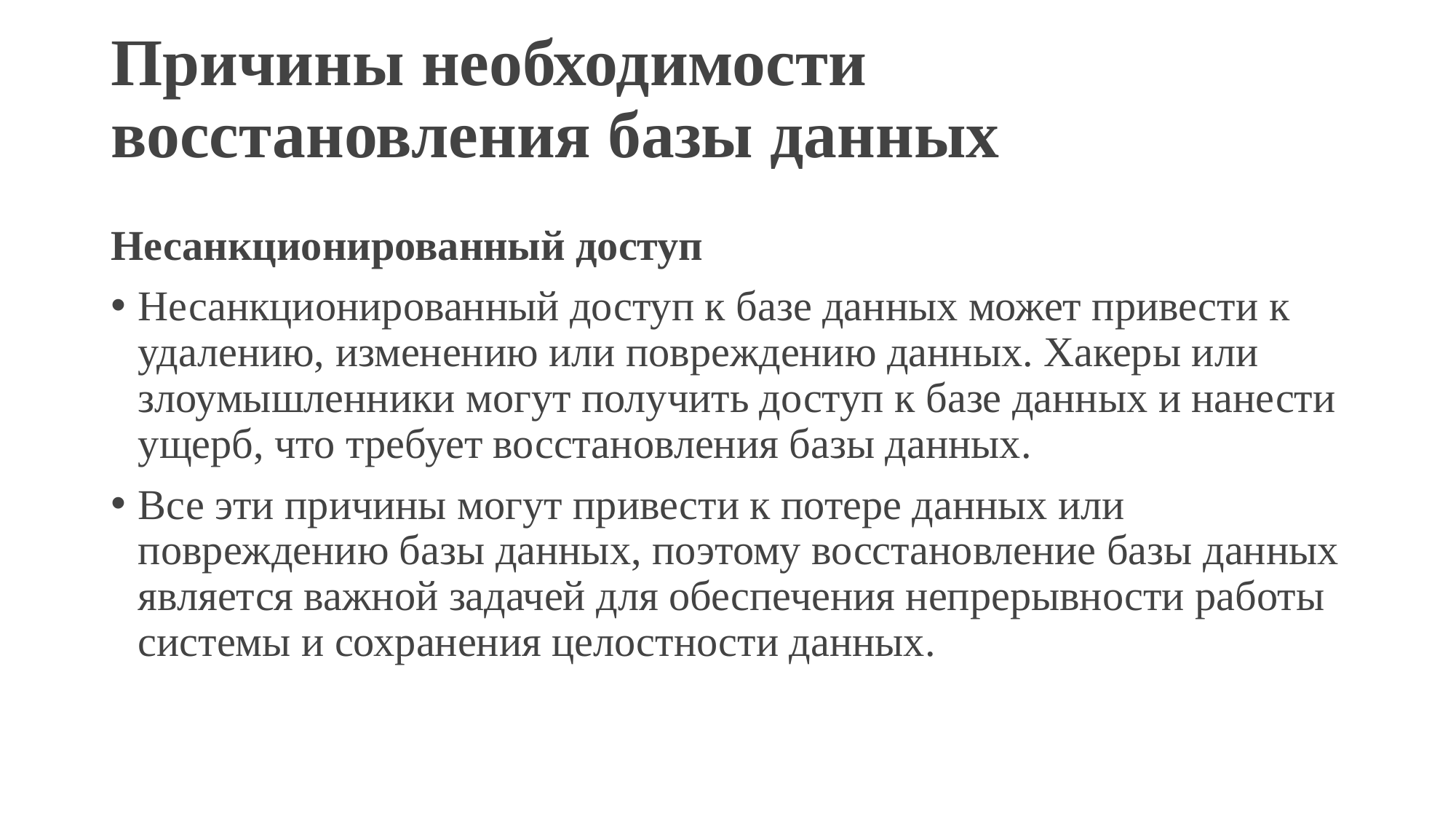

# Причины необходимости восстановления базы данных
Несанкционированный доступ
Несанкционированный доступ к базе данных может привести к удалению, изменению или повреждению данных. Хакеры или злоумышленники могут получить доступ к базе данных и нанести ущерб, что требует восстановления базы данных.
Все эти причины могут привести к потере данных или повреждению базы данных, поэтому восстановление базы данных является важной задачей для обеспечения непрерывности работы системы и сохранения целостности данных.